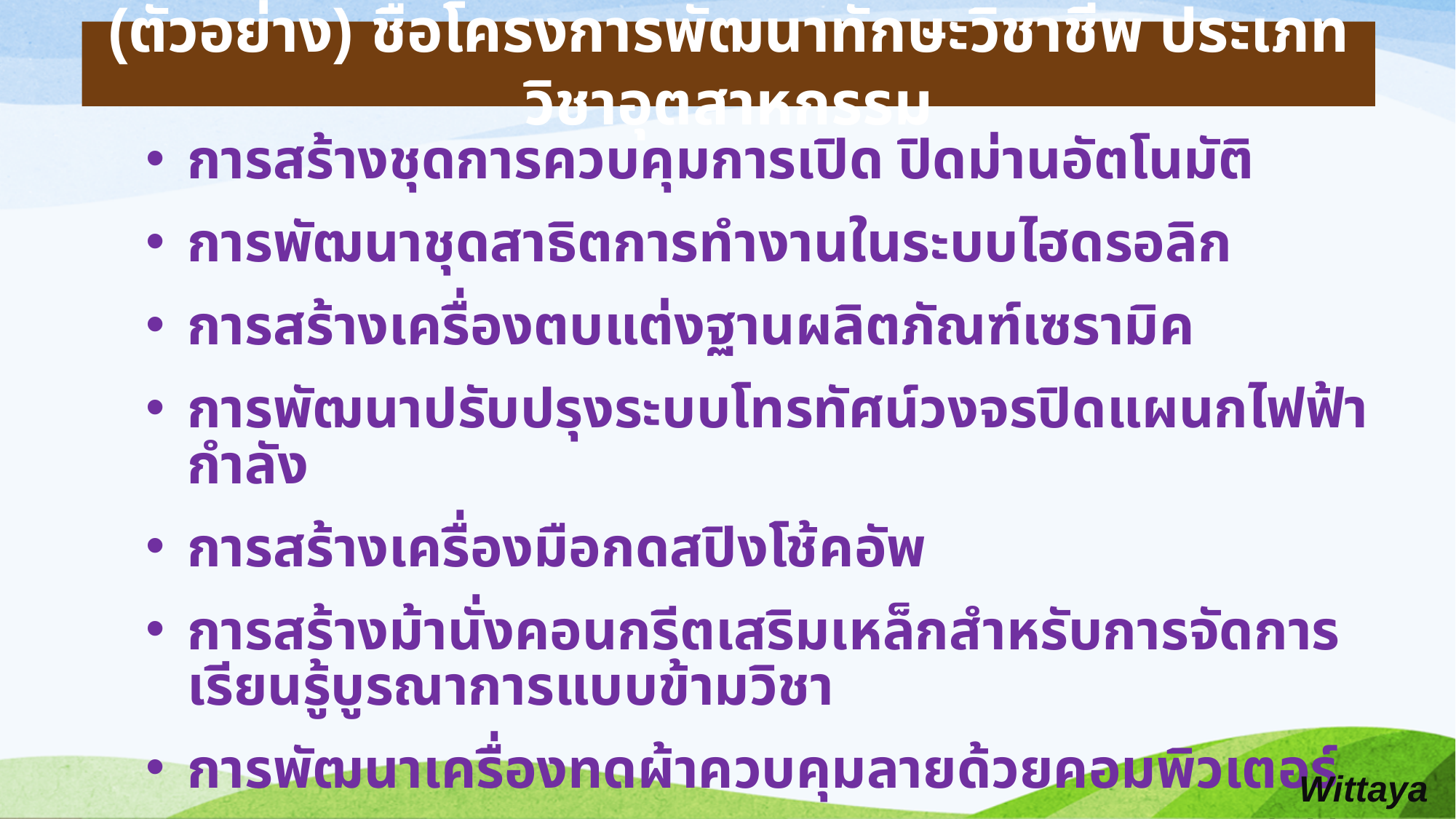

(ตัวอย่าง) ชื่อโครงการพัฒนาทักษะวิชาชีพ ประเภทวิชาอุตสาหกรรม
การสร้างชุดการควบคุมการเปิด ปิดม่านอัตโนมัติ
การพัฒนาชุดสาธิตการทำงานในระบบไฮดรอลิก
การสร้างเครื่องตบแต่งฐานผลิตภัณฑ์เซรามิค
การพัฒนาปรับปรุงระบบโทรทัศน์วงจรปิดแผนกไฟฟ้ากำลัง
การสร้างเครื่องมือกดสปิงโช้คอัพ
การสร้างม้านั่งคอนกรีตเสริมเหล็กสำหรับการจัดการเรียนรู้บูรณาการแบบข้ามวิชา
การพัฒนาเครื่องทดผ้าควบคุมลายด้วยคอมพิวเตอร์
การสร้างเตาเผาขยะไร้ควัน
Wittaya Jaiwithee ...